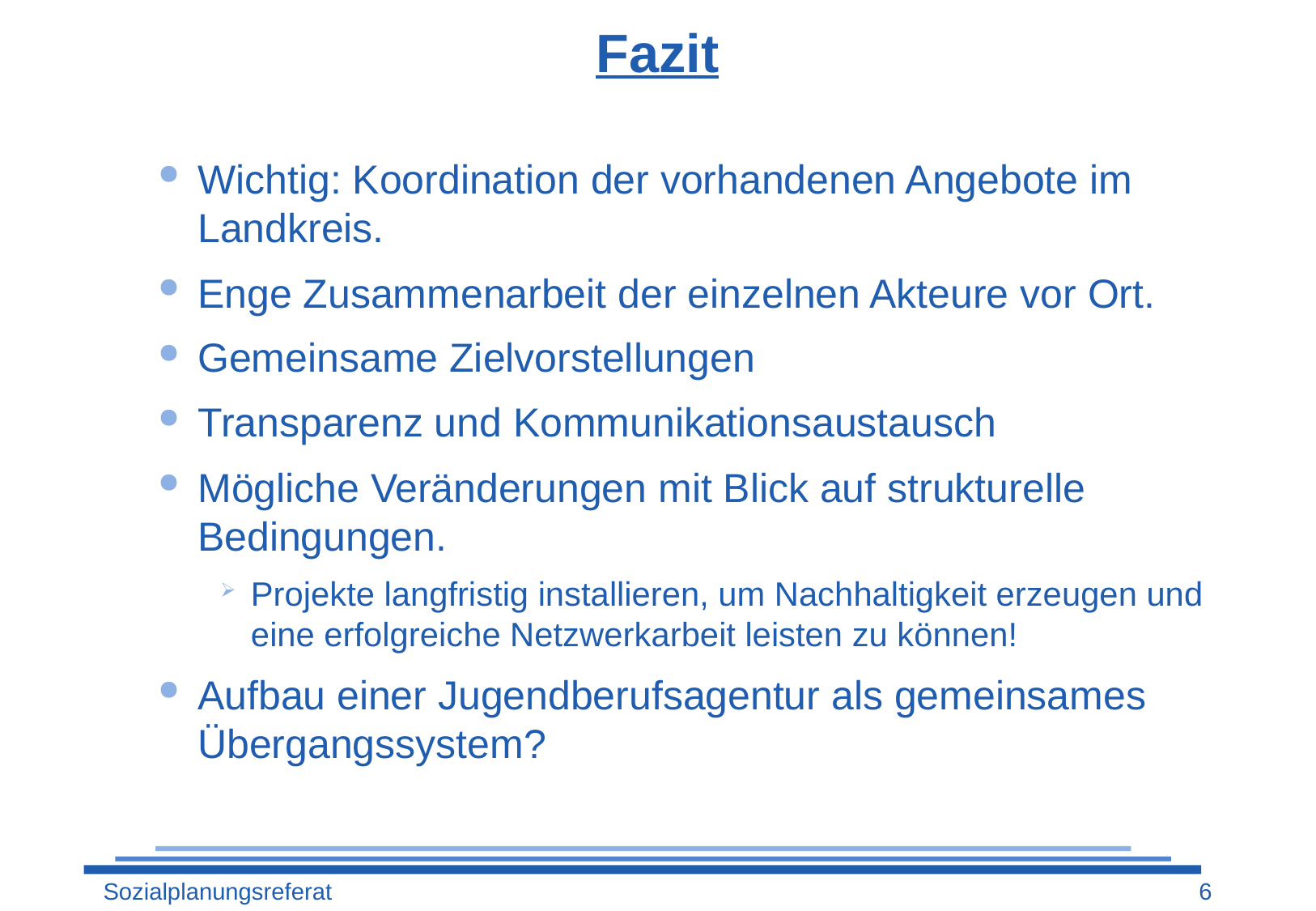

# Fazit
Wichtig: Koordination der vorhandenen Angebote im Landkreis.
Enge Zusammenarbeit der einzelnen Akteure vor Ort.
Gemeinsame Zielvorstellungen
Transparenz und Kommunikationsaustausch
Mögliche Veränderungen mit Blick auf strukturelle Bedingungen.
Projekte langfristig installieren, um Nachhaltigkeit erzeugen und eine erfolgreiche Netzwerkarbeit leisten zu können!
Aufbau einer Jugendberufsagentur als gemeinsames Übergangssystem?
Sozialplanungsreferat
6